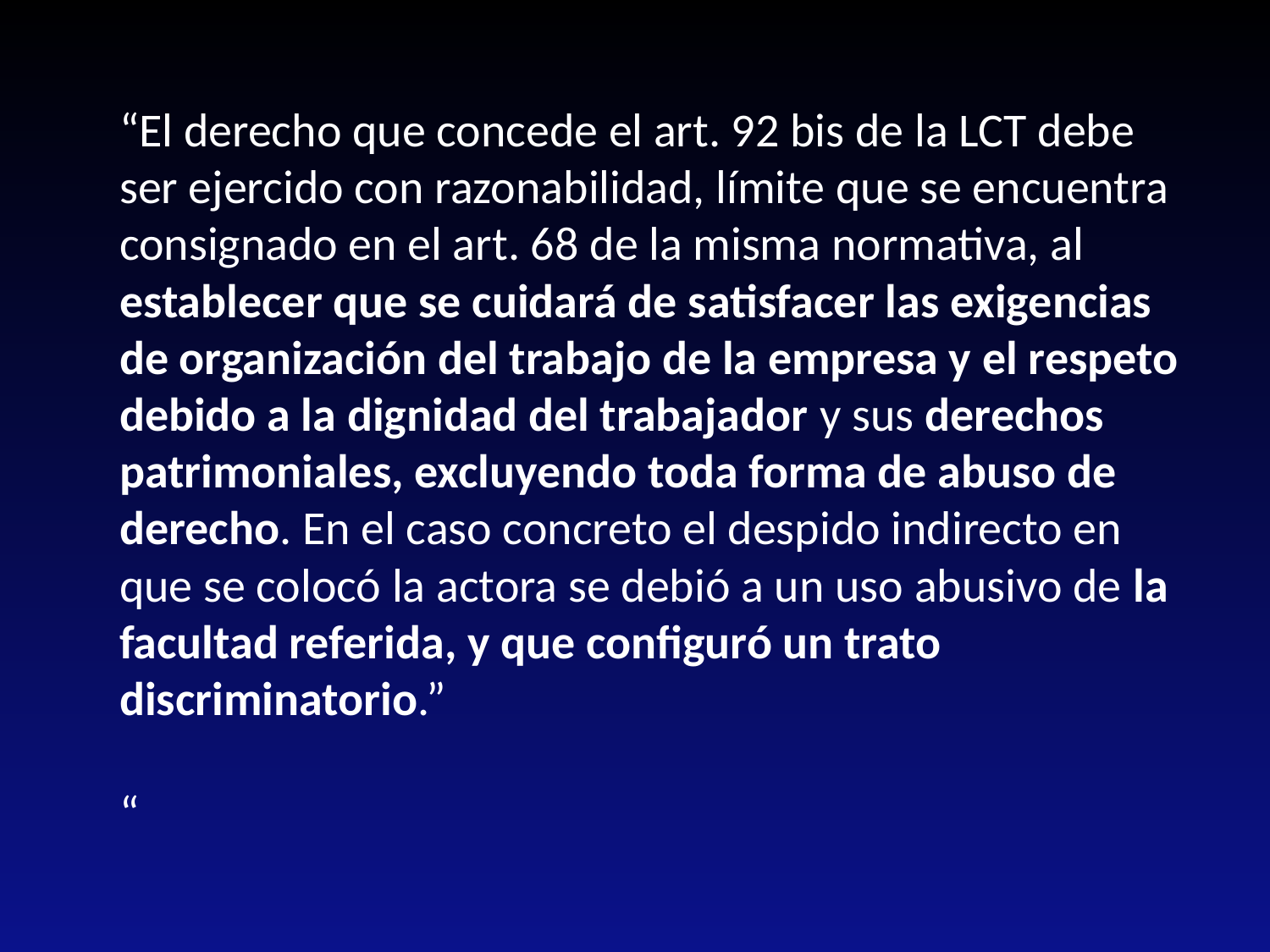

“El derecho que concede el art. 92 bis de la LCT debe ser ejercido con razonabilidad, límite que se encuentra consignado en el art. 68 de la misma normativa, al establecer que se cuidará de satisfacer las exigencias de organización del trabajo de la empresa y el respeto debido a la dignidad del trabajador y sus derechos patrimoniales, excluyendo toda forma de abuso de derecho. En el caso concreto el despido indirecto en que se colocó la actora se debió a un uso abusivo de la facultad referida, y que configuró un trato discriminatorio.”
“